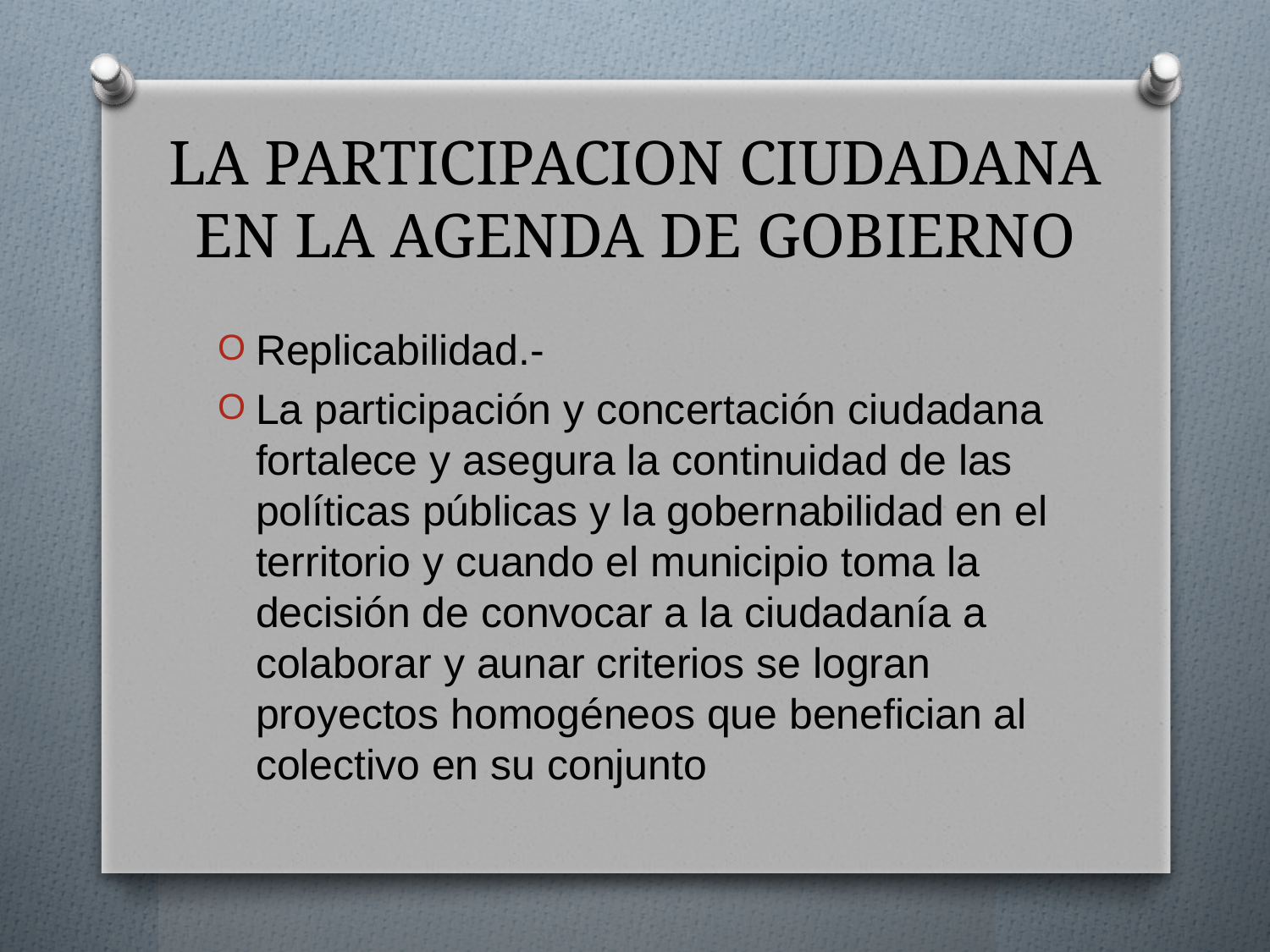

# LA PARTICIPACION CIUDADANA EN LA AGENDA DE GOBIERNO
Replicabilidad.-
La participación y concertación ciudadana fortalece y asegura la continuidad de las políticas públicas y la gobernabilidad en el territorio y cuando el municipio toma la decisión de convocar a la ciudadanía a colaborar y aunar criterios se logran proyectos homogéneos que benefician al colectivo en su conjunto